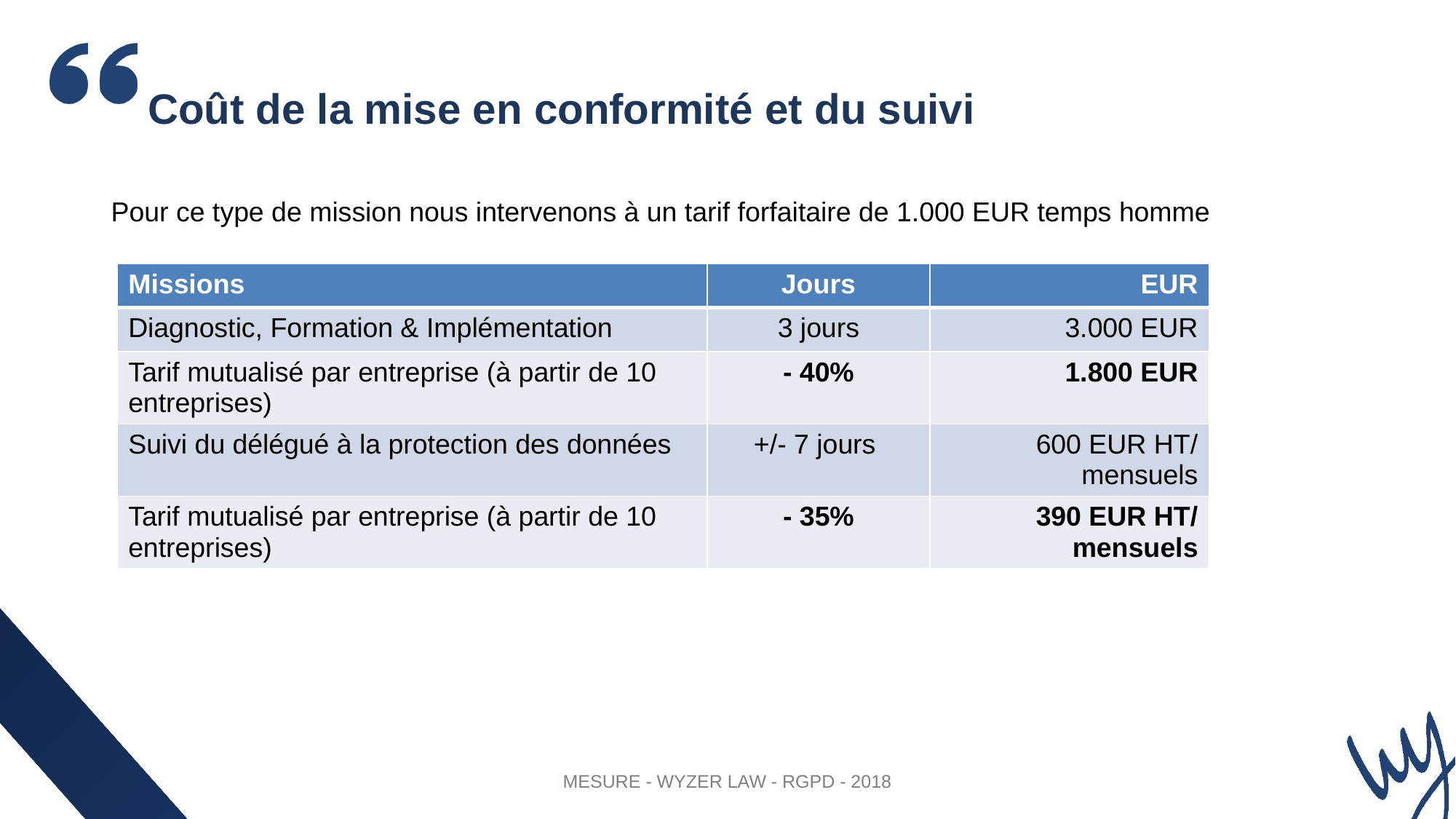

Coût de la mise en conformité et du suivi
Pour ce type de mission nous intervenons à un tarif forfaitaire de 1.000 EUR temps homme

| Missions | Jours | EUR |
| --- | --- | --- |
| Diagnostic, Formation & Implémentation | 3 jours | 3.000 EUR |
| Tarif mutualisé par entreprise (à partir de 10 entreprises) | - 40% | 1.800 EUR |
| Suivi du délégué à la protection des données | +/- 7 jours | 600 EUR HT/ mensuels |
| Tarif mutualisé par entreprise (à partir de 10 entreprises) | - 35% | 390 EUR HT/ mensuels |
MESURE - WYZER LAW - RGPD - 2018